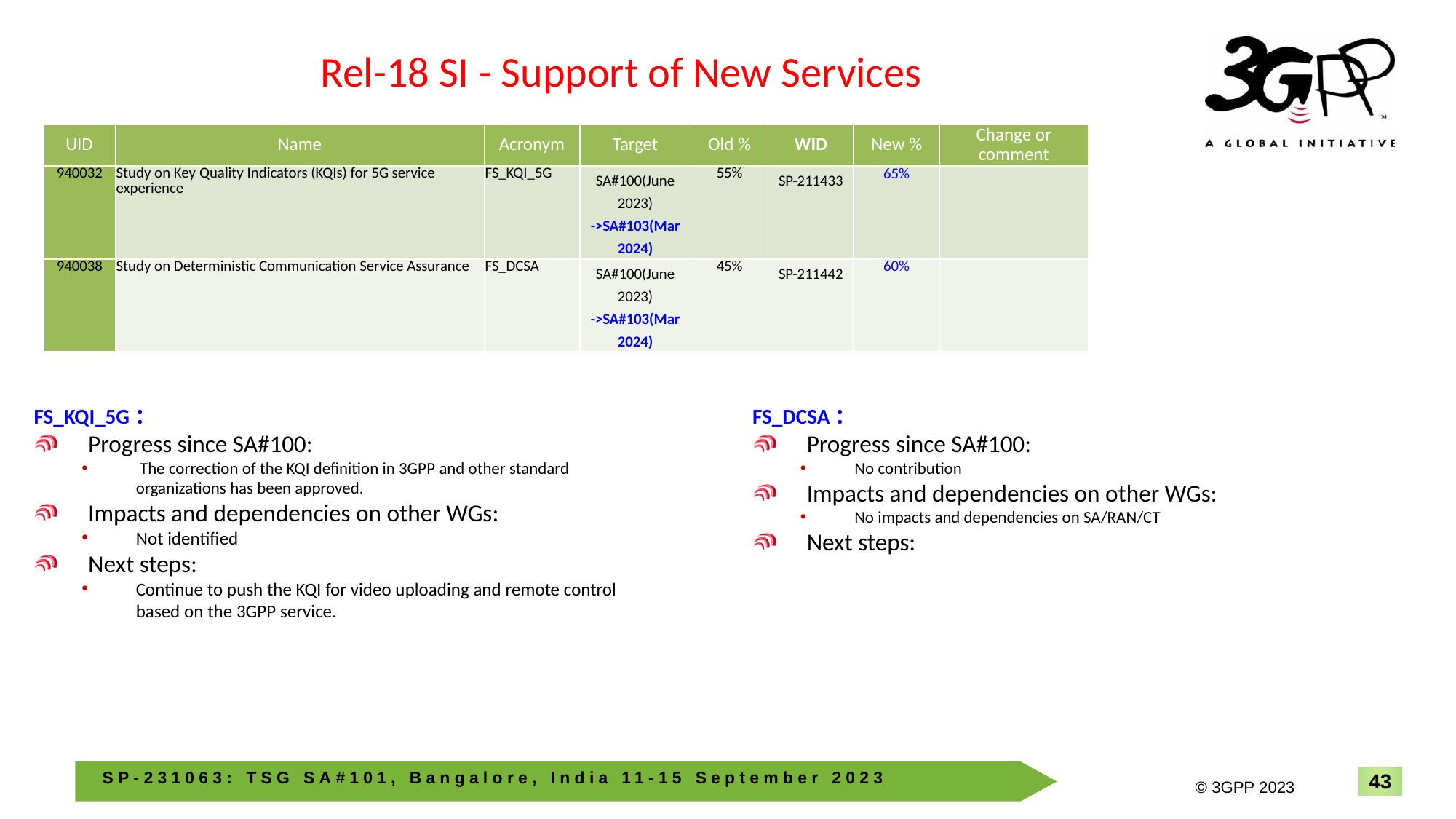

# Rel-18 SI - Support of New Services
| UID | Name | Acronym | Target | Old % | WID | New % | Change or comment |
| --- | --- | --- | --- | --- | --- | --- | --- |
| 940032 | Study on Key Quality Indicators (KQIs) for 5G service experience | FS\_KQI\_5G | SA#100(June 2023) ->SA#103(Mar 2024) | 55% | SP-211433 | 65% |  |
| 940038 | Study on Deterministic Communication Service Assurance | FS\_DCSA | SA#100(June 2023) ->SA#103(Mar 2024) | 45% | SP-211442 | 60% |  |
FS_KQI_5G：
Progress since SA#100:
 The correction of the KQI definition in 3GPP and other standard organizations has been approved.
Impacts and dependencies on other WGs:
Not identified
Next steps:
Continue to push the KQI for video uploading and remote control based on the 3GPP service.
FS_DCSA：
Progress since SA#100:
No contribution
Impacts and dependencies on other WGs:
No impacts and dependencies on SA/RAN/CT
Next steps: